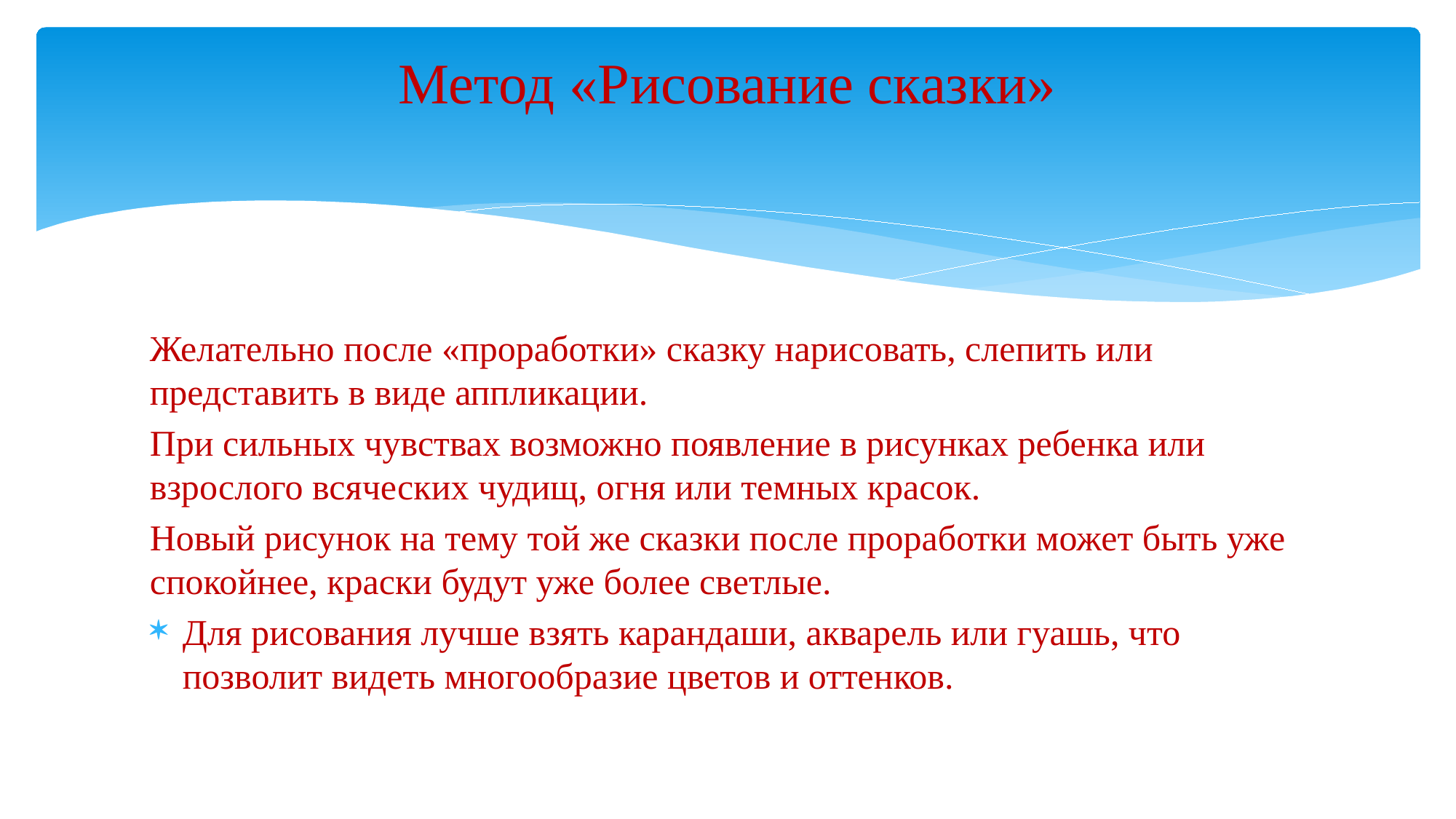

# Метод «Рисование сказки»
Желательно после «проработки» сказку нарисовать, слепить или представить в виде аппликации.
При сильных чувствах возможно появление в рисунках ребенка или взрослого всяческих чудищ, огня или темных красок.
Новый рисунок на тему той же сказки после проработки может быть уже спокойнее, краски будут уже более светлые.
Для рисования лучше взять карандаши, акварель или гуашь, что позволит видеть многообразие цветов и оттенков.